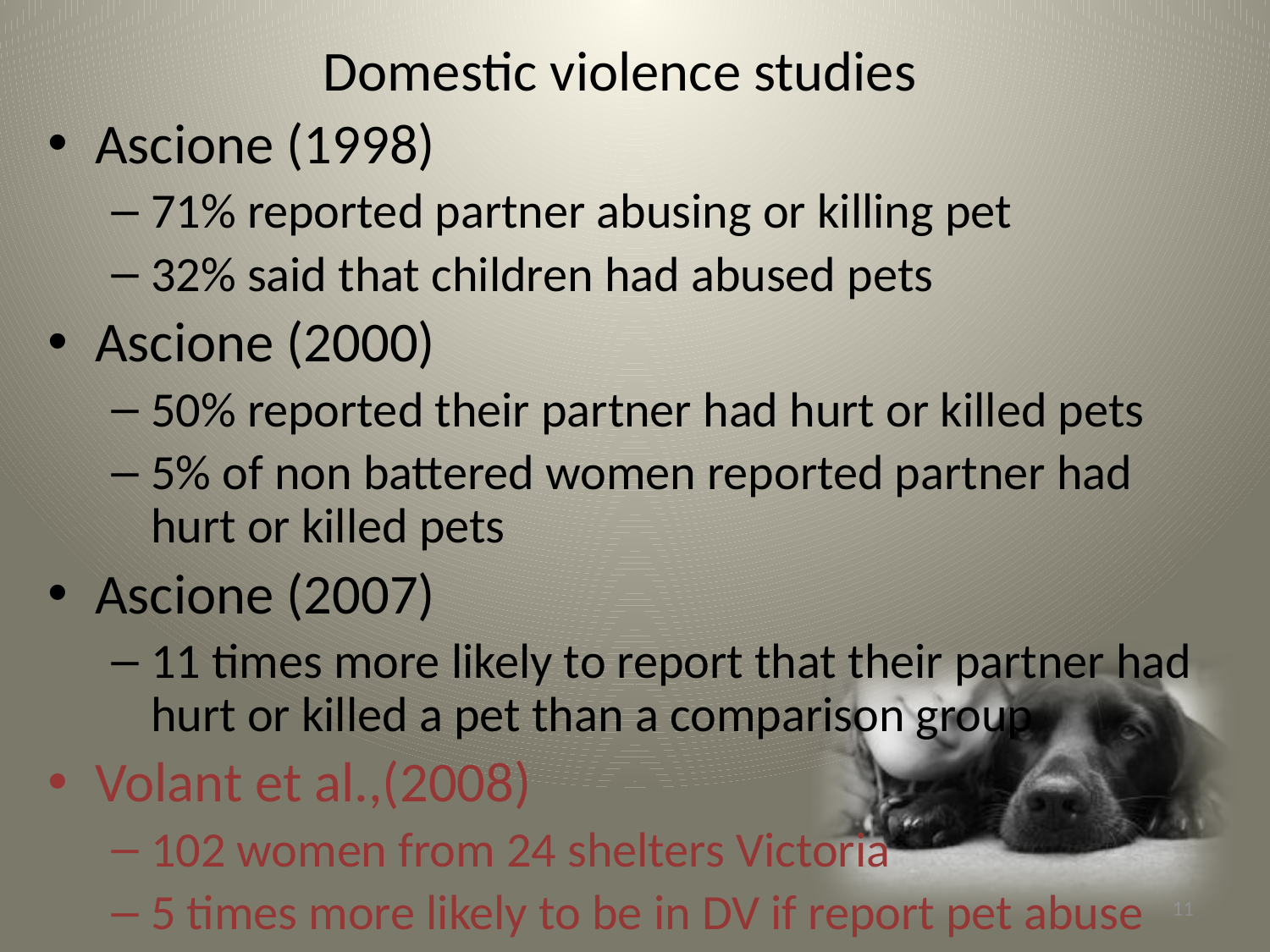

Domestic violence studies
Ascione (1998)
71% reported partner abusing or killing pet
32% said that children had abused pets
Ascione (2000)
50% reported their partner had hurt or killed pets
5% of non battered women reported partner had hurt or killed pets
Ascione (2007)
11 times more likely to report that their partner had hurt or killed a pet than a comparison group
Volant et al.,(2008)
102 women from 24 shelters Victoria
5 times more likely to be in DV if report pet abuse
11